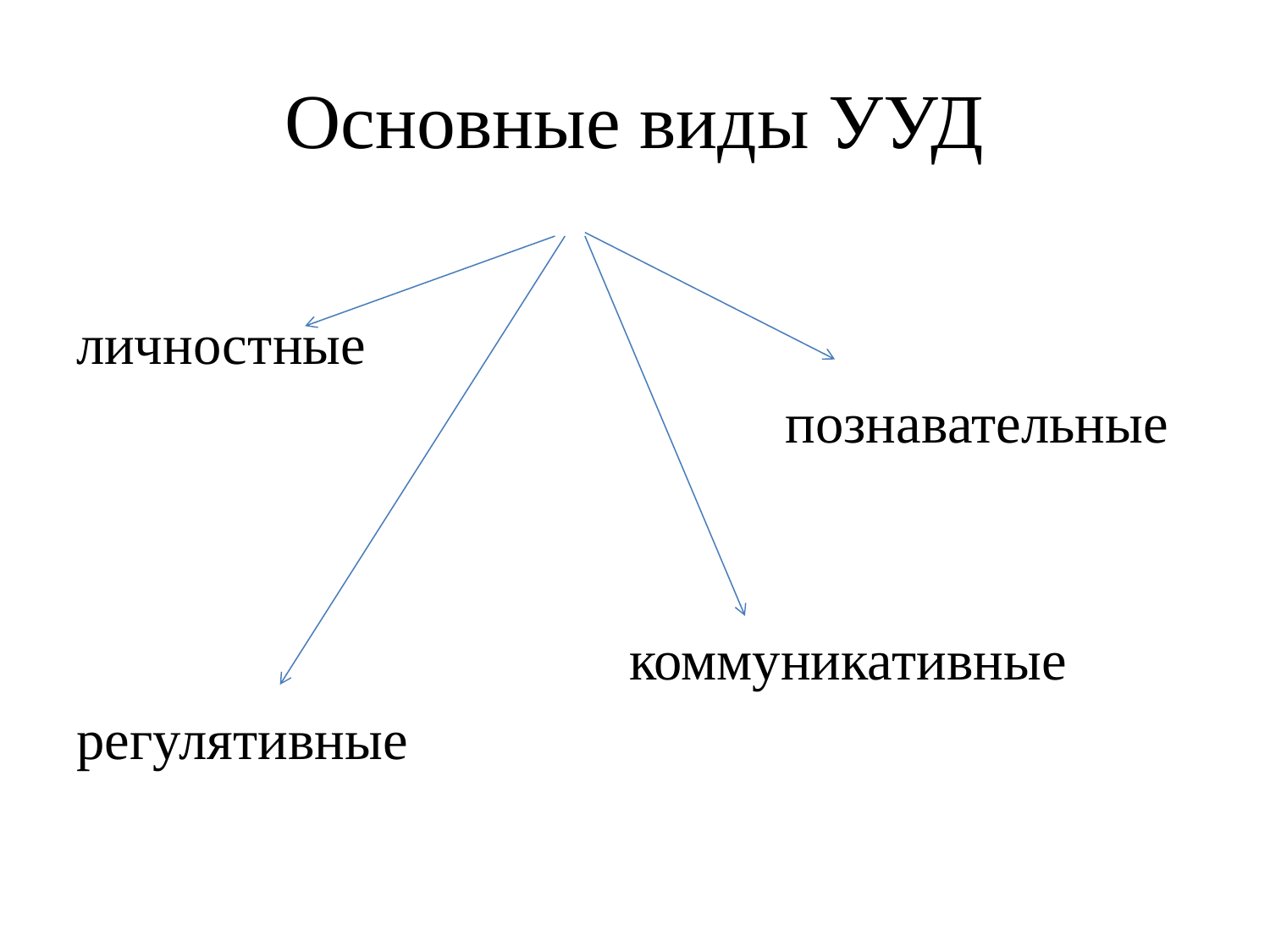

# Основные виды УУД

личностные
                                                  познавательные

                                       коммуникативные
регулятивные